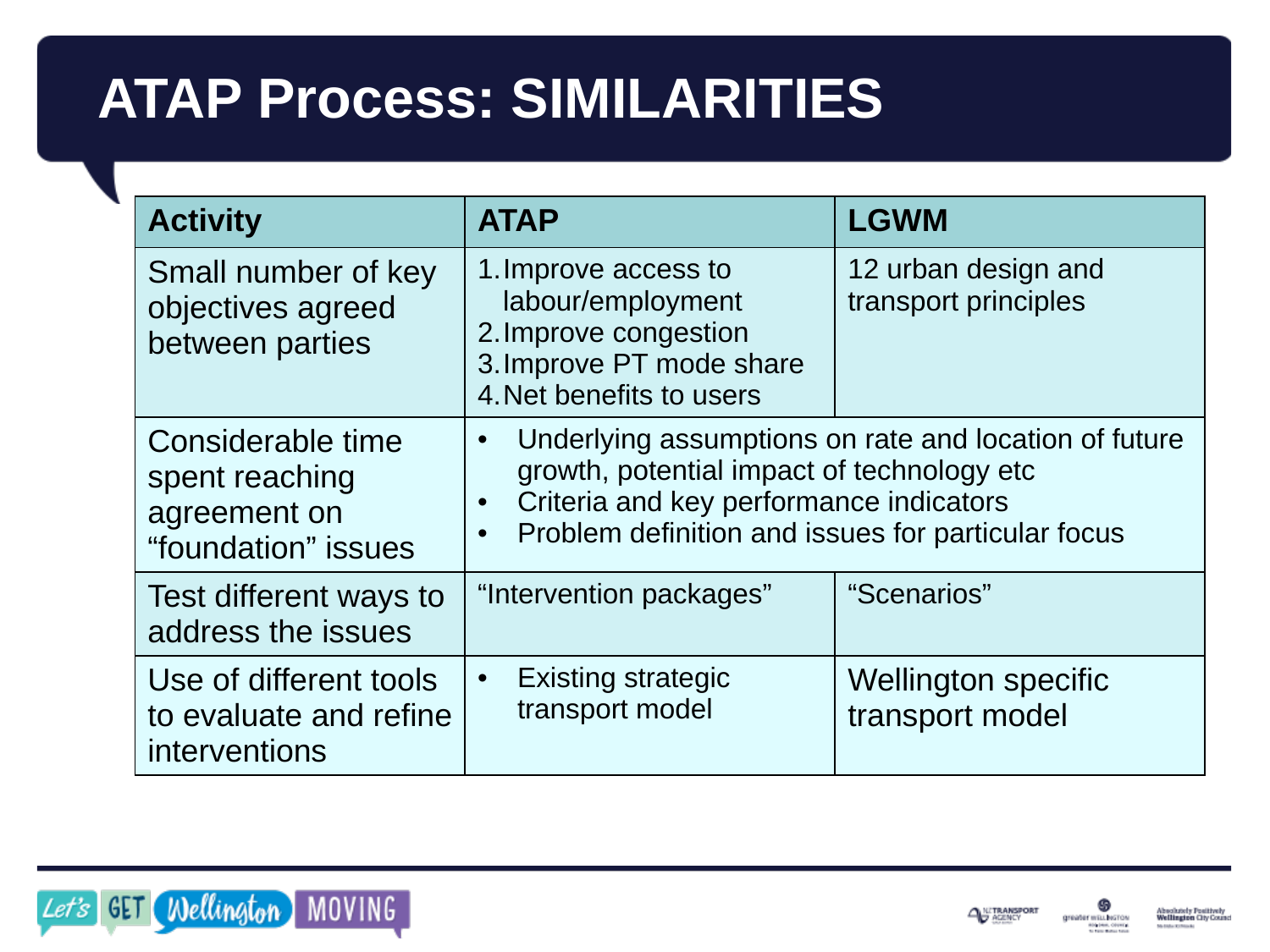

# ATAP Process: SIMILARITIES
| Activity | ATAP | LGWM |
| --- | --- | --- |
| Small number of key objectives agreed between parties | Improve access to labour/employment Improve congestion Improve PT mode share Net benefits to users | 12 urban design and transport principles |
| Considerable time spent reaching agreement on “foundation” issues | Underlying assumptions on rate and location of future growth, potential impact of technology etc Criteria and key performance indicators Problem definition and issues for particular focus |  |
| Test different ways to address the issues | “Intervention packages” | “Scenarios” |
| Use of different tools to evaluate and refine interventions | Existing strategic transport model | Wellington specific transport model |